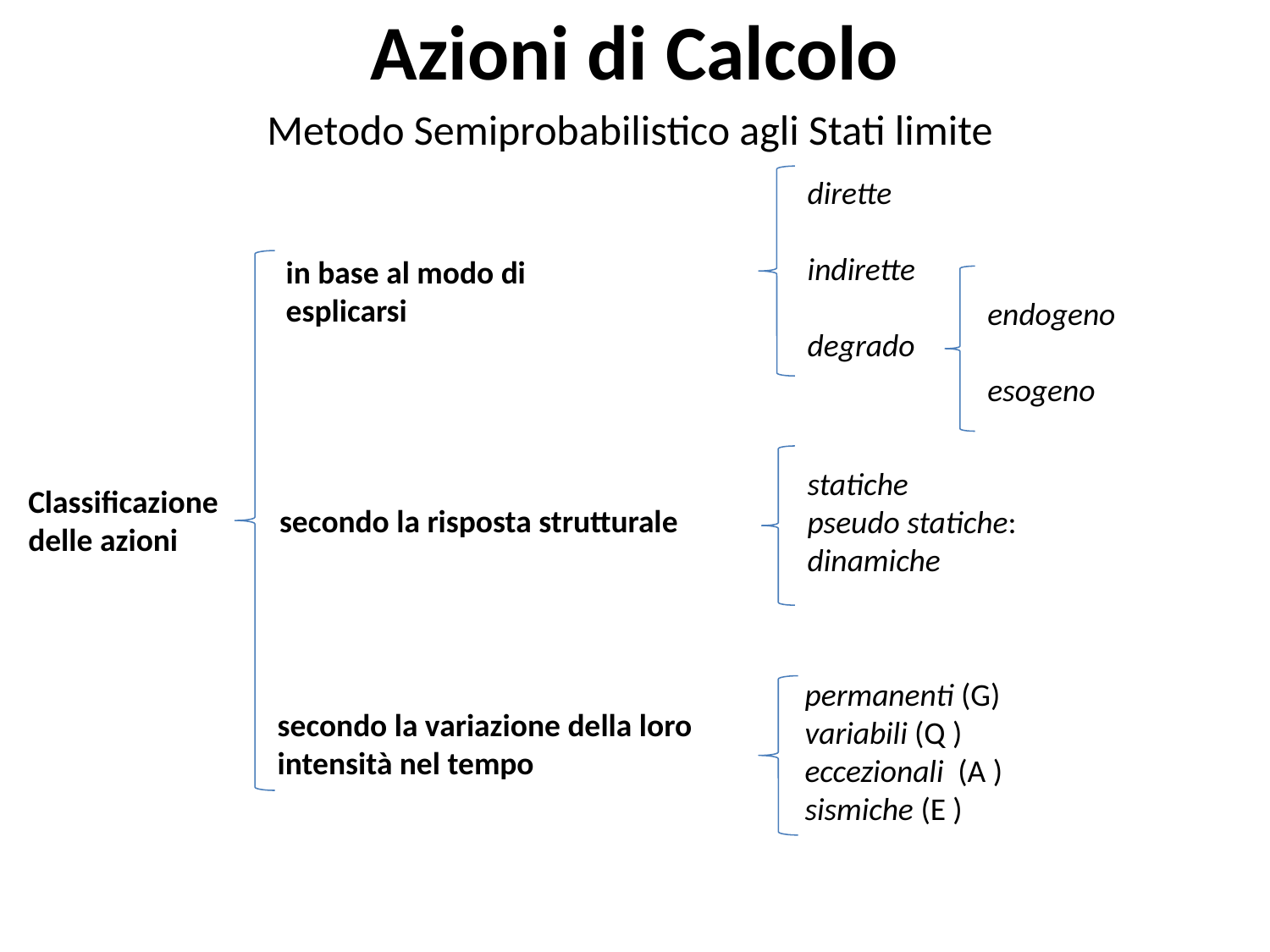

Azioni di Calcolo
Metodo Semiprobabilistico agli Stati limite

dirette

indirette

degrado
in base al modo di esplicarsi

endogeno

esogeno

statiche
pseudo statiche:
dinamiche
Classificazione delle azioni
secondo la risposta strutturale
permanenti (G)
variabili (Q )
eccezionali  (A )
sismiche (E )

secondo la variazione della loro intensità nel tempo